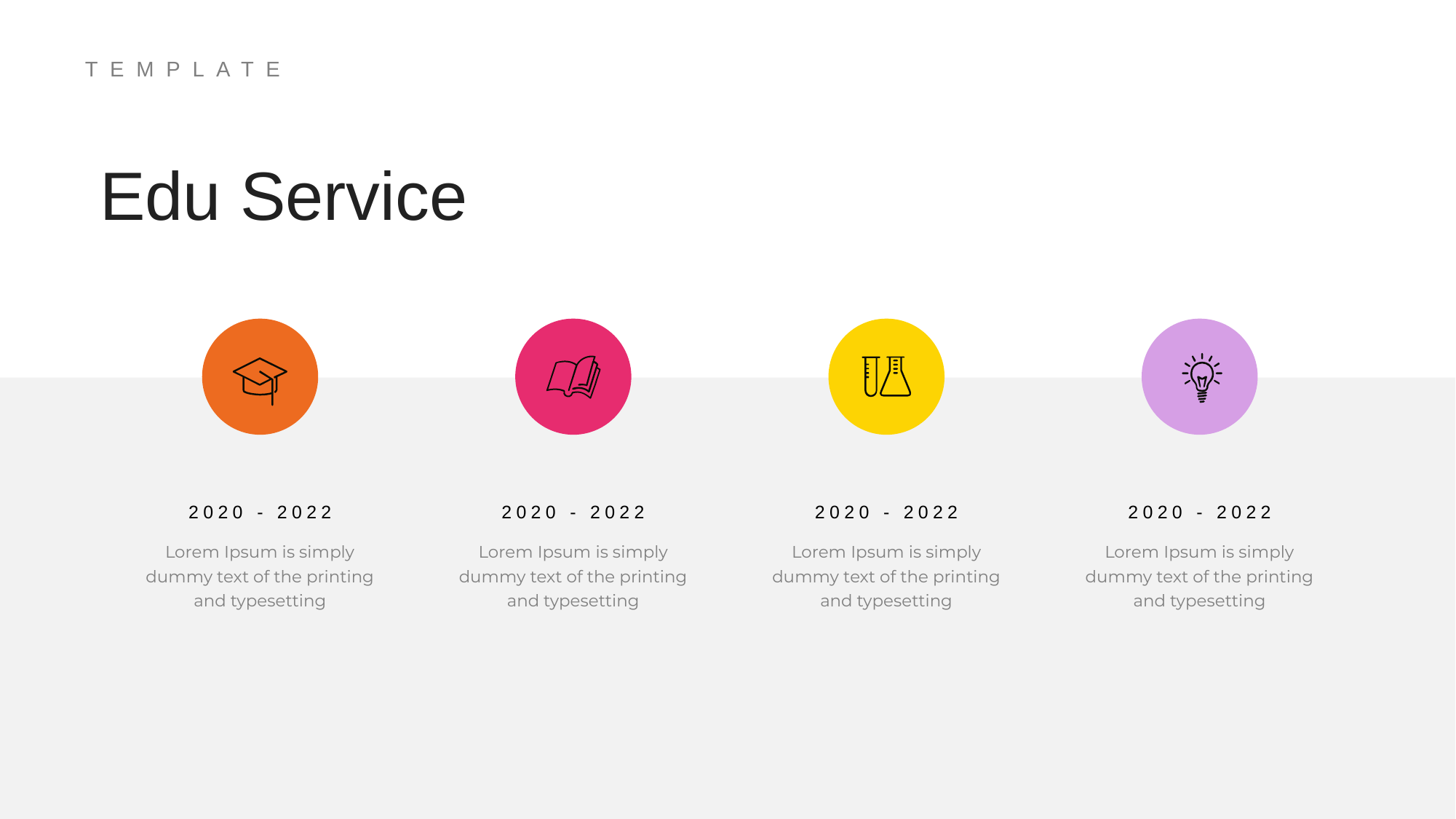

TEMPLATE
Edu Service

2020 - 2022
2020 - 2022
2020 - 2022
2020 - 2022
Lorem Ipsum is simply dummy text of the printing and typesetting
Lorem Ipsum is simply dummy text of the printing and typesetting
Lorem Ipsum is simply dummy text of the printing and typesetting
Lorem Ipsum is simply dummy text of the printing and typesetting